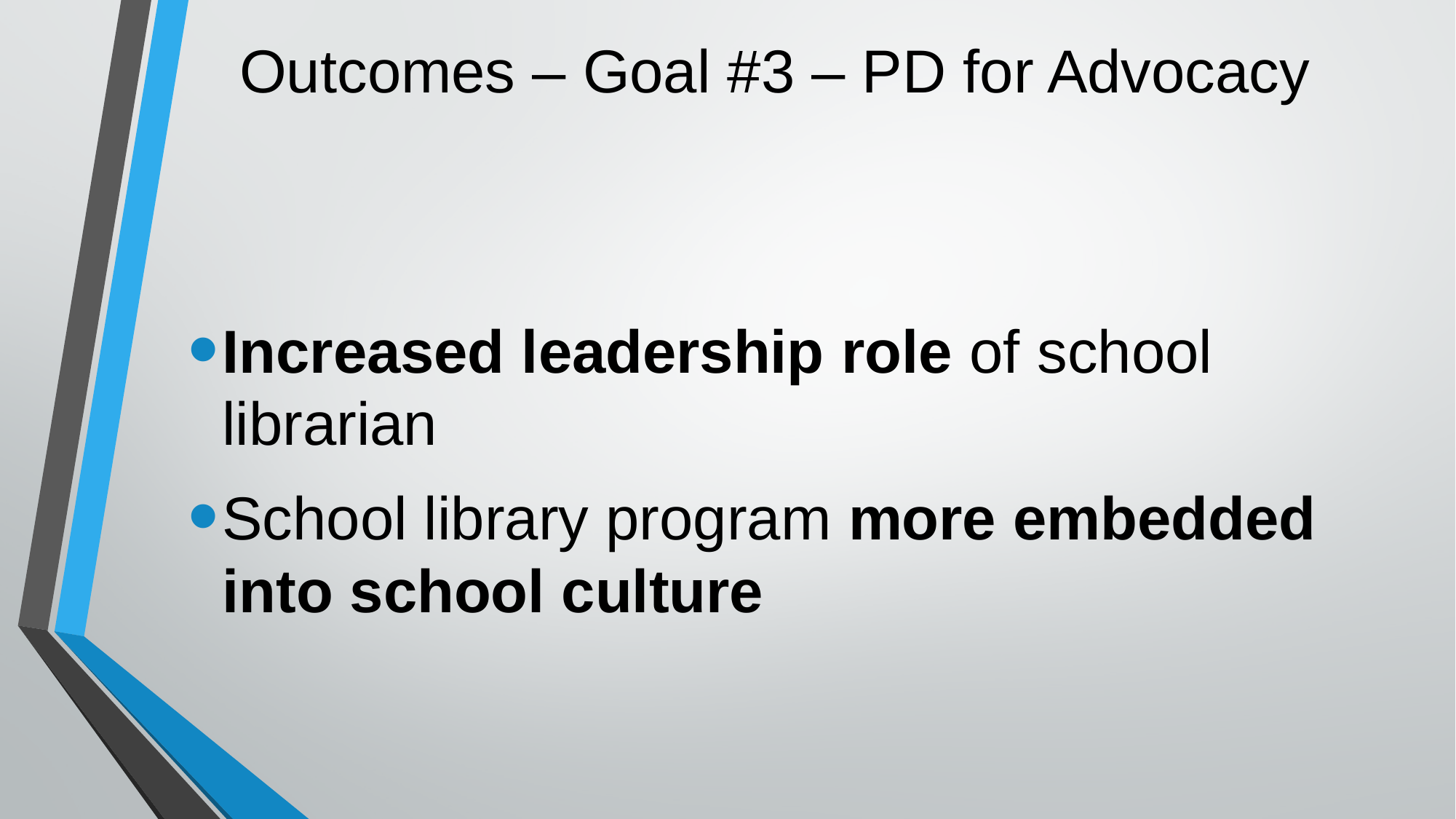

# Outcomes – Goal #3 – PD for Advocacy
Increased leadership role of school librarian
School library program more embedded into school culture